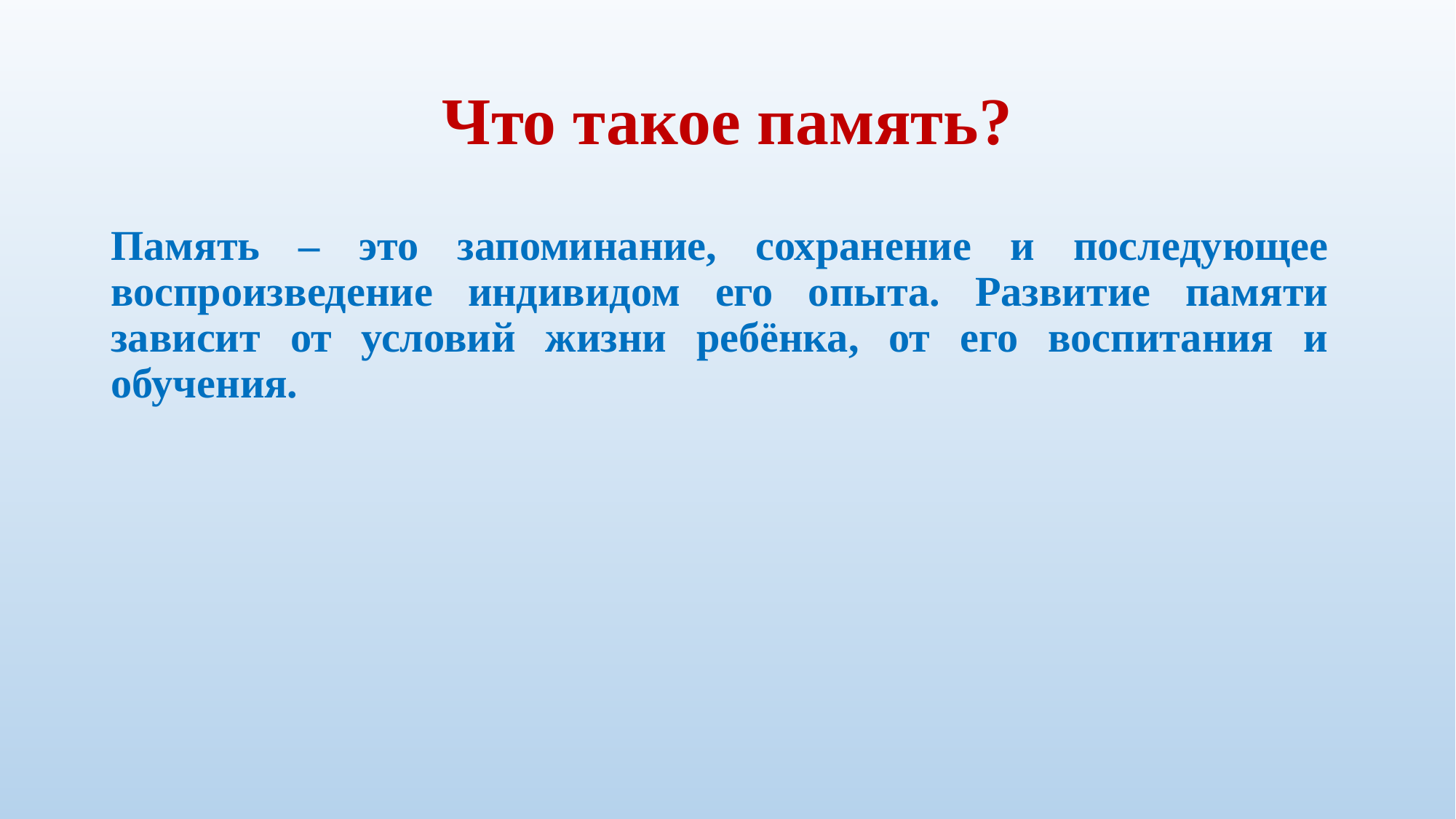

# Что такое память?
Память – это запоминание, сохранение и последующее воспроизведение индивидом его опыта. Развитие памяти зависит от условий жизни ребёнка, от его воспитания и обучения.